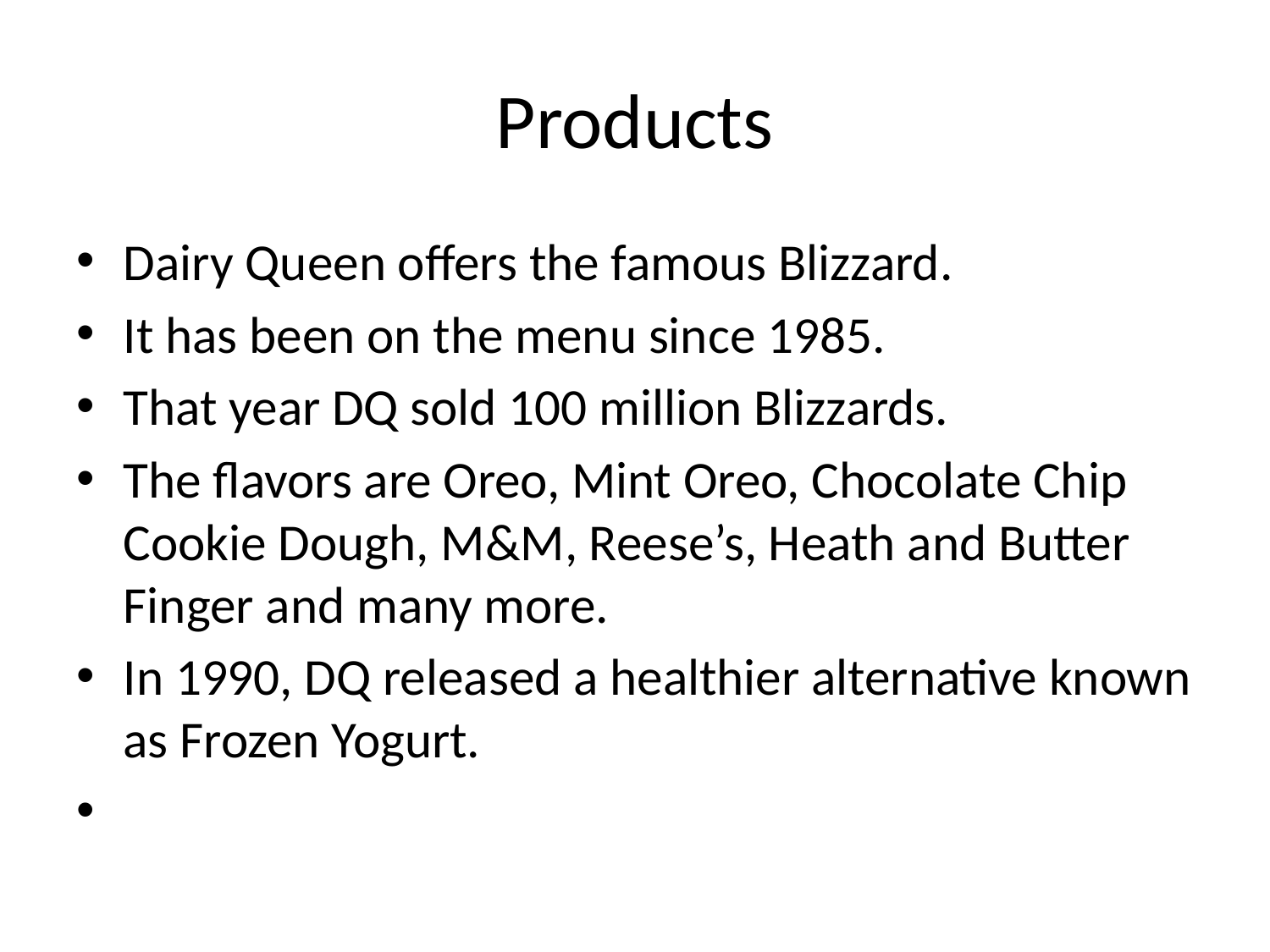

# Products
Dairy Queen offers the famous Blizzard.
It has been on the menu since 1985.
That year DQ sold 100 million Blizzards.
The flavors are Oreo, Mint Oreo, Chocolate Chip Cookie Dough, M&M, Reese’s, Heath and Butter Finger and many more.
In 1990, DQ released a healthier alternative known as Frozen Yogurt.